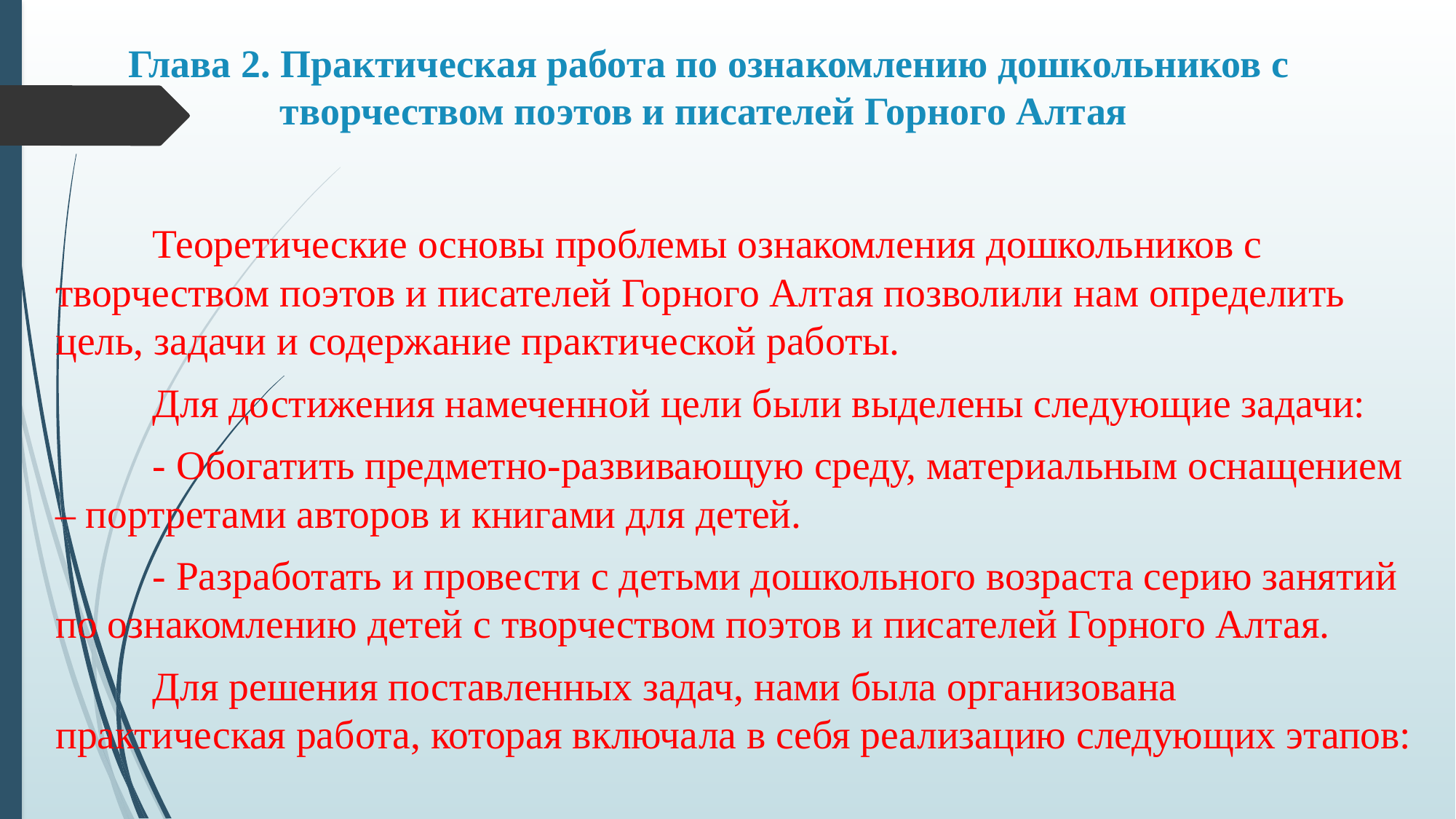

# Глава 2. Практическая работа по ознакомлению дошкольников с творчеством поэтов и писателей Горного Алтая
	Теоретические основы проблемы ознакомления дошкольников с творчеством поэтов и писателей Горного Алтая позволили нам определить цель, задачи и содержание практической работы.
	Для достижения намеченной цели были выделены следующие задачи:
	- Обогатить предметно-развивающую среду, материальным оснащением – портретами авторов и книгами для детей.
	- Разработать и провести с детьми дошкольного возраста серию занятий по ознакомлению детей с творчеством поэтов и писателей Горного Алтая.
	Для решения поставленных задач, нами была организована практическая работа, которая включала в себя реализацию следующих этапов: